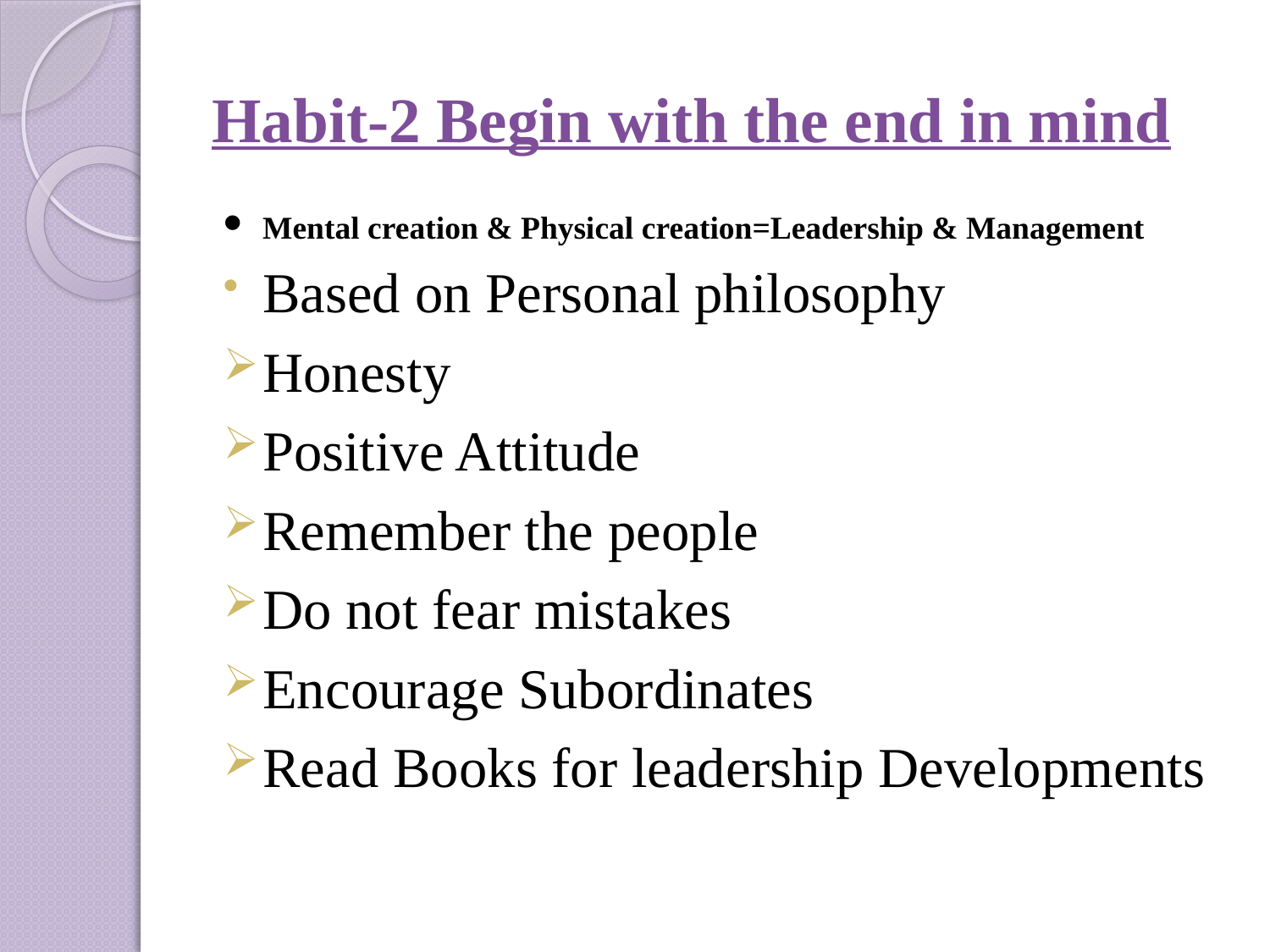

# Habit-2 Begin with the end in mind
Mental creation & Physical creation=Leadership & Management
Based on Personal philosophy
Honesty
Positive Attitude
Remember the people
Do not fear mistakes
Encourage Subordinates
Read Books for leadership Developments